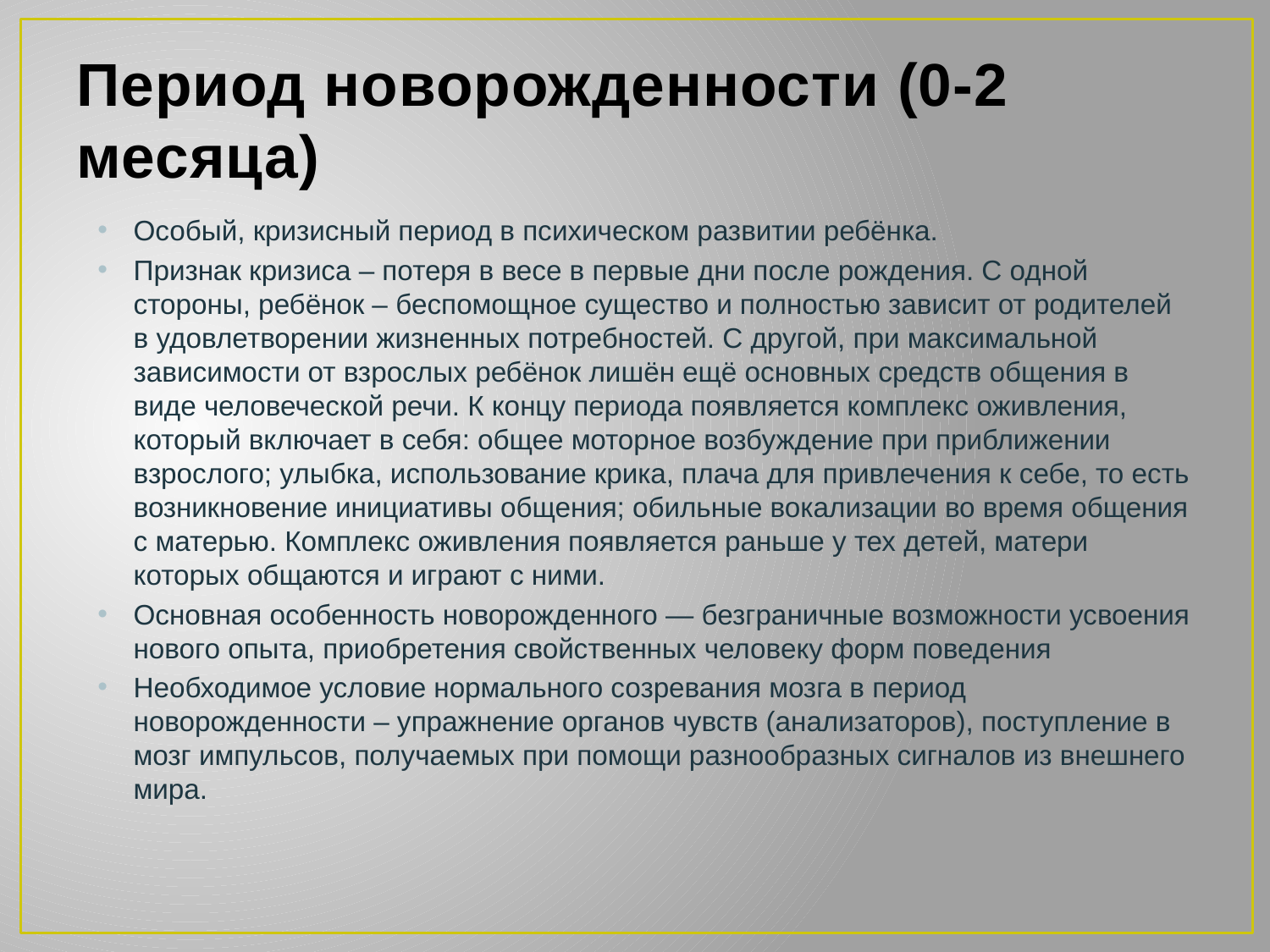

# Период новорожденности (0-2 месяца)
Особый, кризисный период в психическом развитии ребёнка.
Признак кризиса – потеря в весе в первые дни после рождения. С одной стороны, ребёнок – беспомощное существо и полностью зависит от родителей в удовлетворении жизненных потребностей. С другой, при максимальной зависимости от взрослых ребёнок лишён ещё основных средств общения в виде человеческой речи. К концу периода появляется комплекс оживления, который включает в себя: общее моторное возбуждение при приближении взрослого; улыбка, использование крика, плача для привлечения к себе, то есть возникновение инициативы общения; обильные вокализации во время общения с матерью. Комплекс оживления появляется раньше у тех детей, матери которых общаются и играют с ними.
Основная особенность новорожденного — безграничные возможности усвоения нового опыта, приобретения свойственных человеку форм поведения
Необходимое условие нормального созревания мозга в период новорожденности – упражнение органов чувств (анализаторов), поступление в мозг импульсов, получаемых при помощи разнообразных сигналов из внешнего мира.